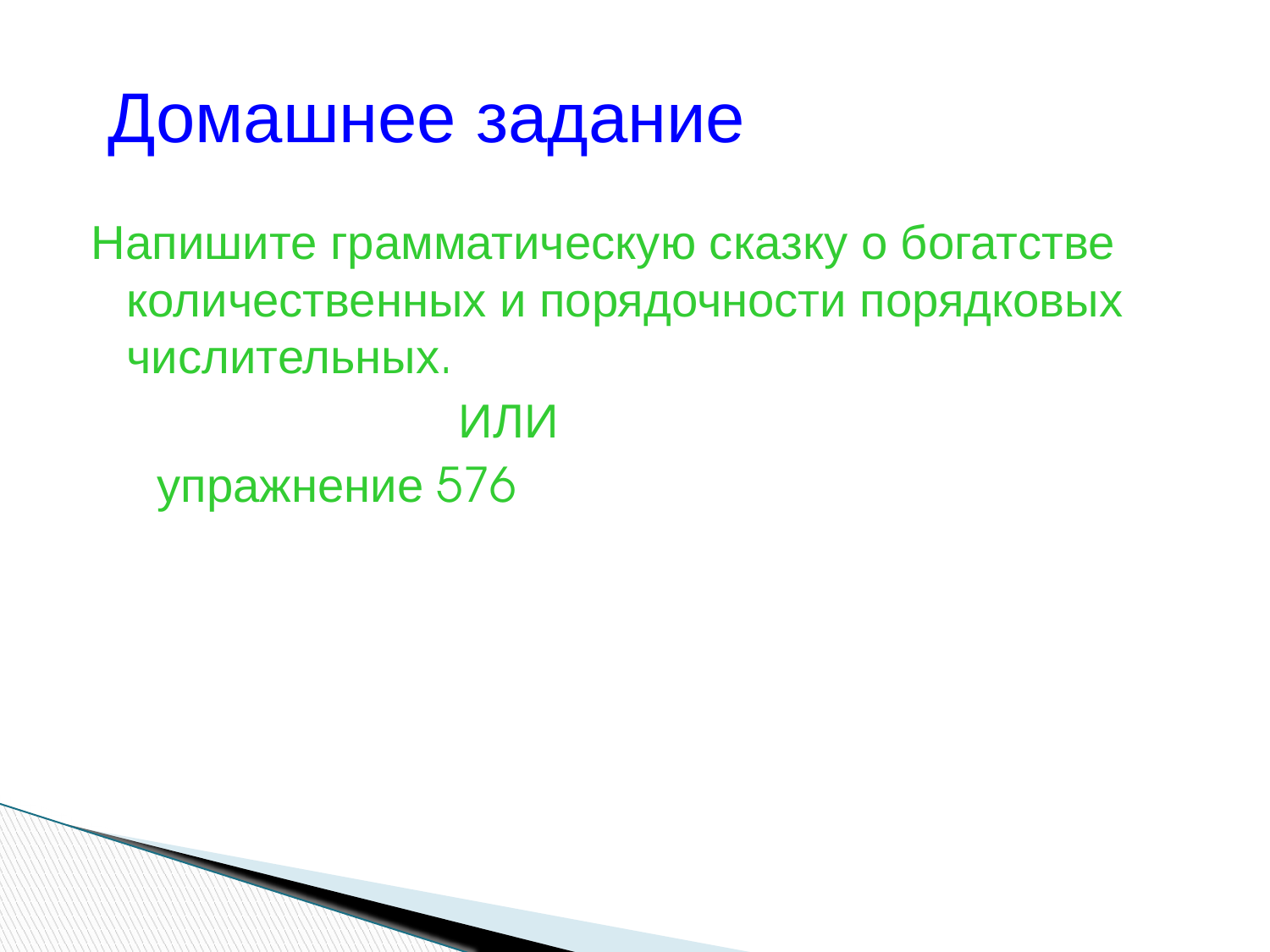

Домашнее задание

Напишите грамматическую сказку о богатстве количественных и порядочности порядковых числительных.
                            ИЛИ
     упражнение 576